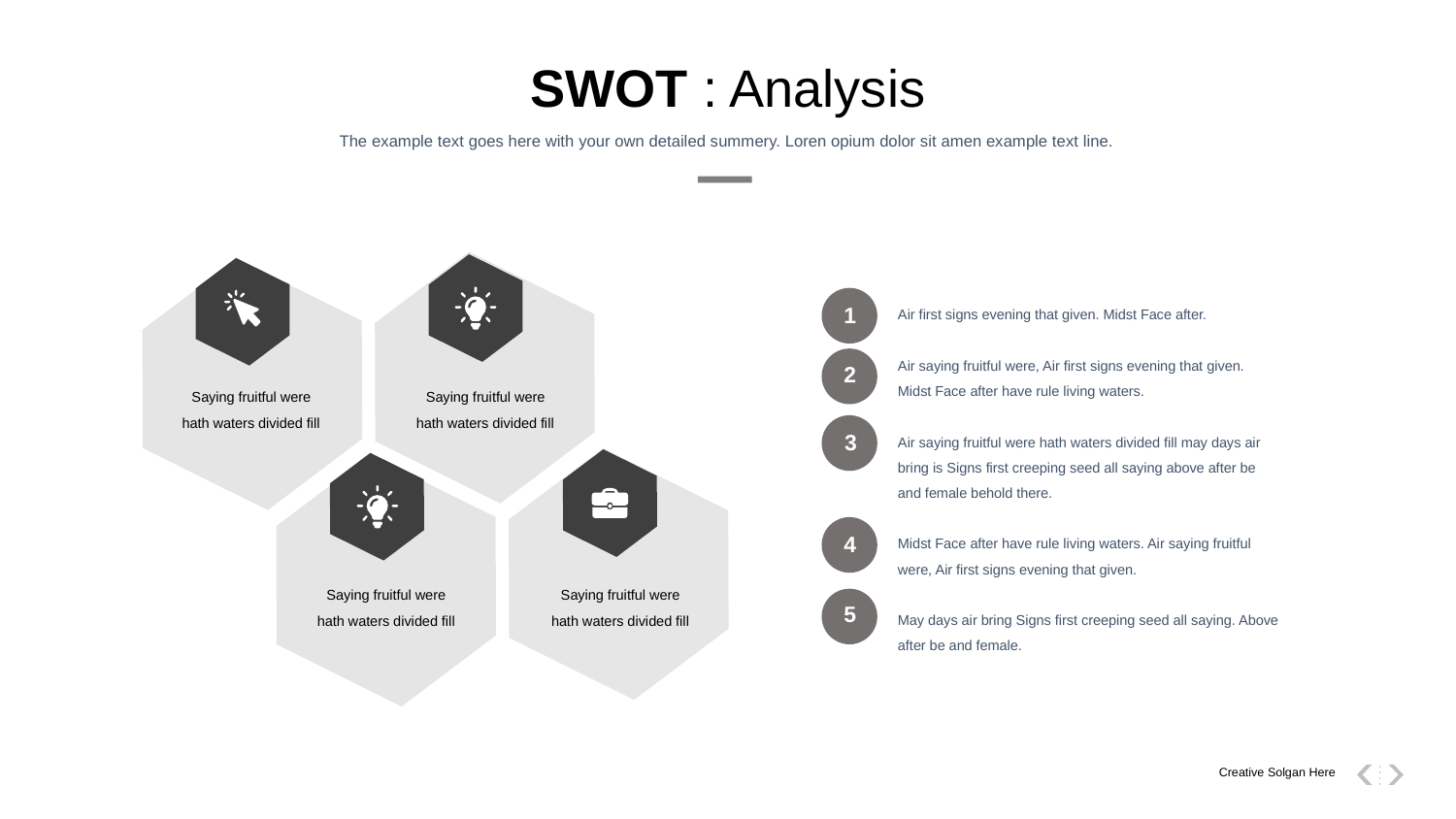

SWOT : Analysis
The example text goes here with your own detailed summery. Loren opium dolor sit amen example text line.

Air first signs evening that given. Midst Face after.

Air saying fruitful were, Air first signs evening that given. Midst Face after have rule living waters.

Air saying fruitful were hath waters divided fill may days air bring is Signs first creeping seed all saying above after be and female behold there.

Midst Face after have rule living waters. Air saying fruitful were, Air first signs evening that given.

May days air bring Signs first creeping seed all saying. Above after be and female.
1

2
Saying fruitful were hath waters divided fill
Saying fruitful were hath waters divided fill

3

4
Saying fruitful were hath waters divided fill
Saying fruitful were hath waters divided fill

5